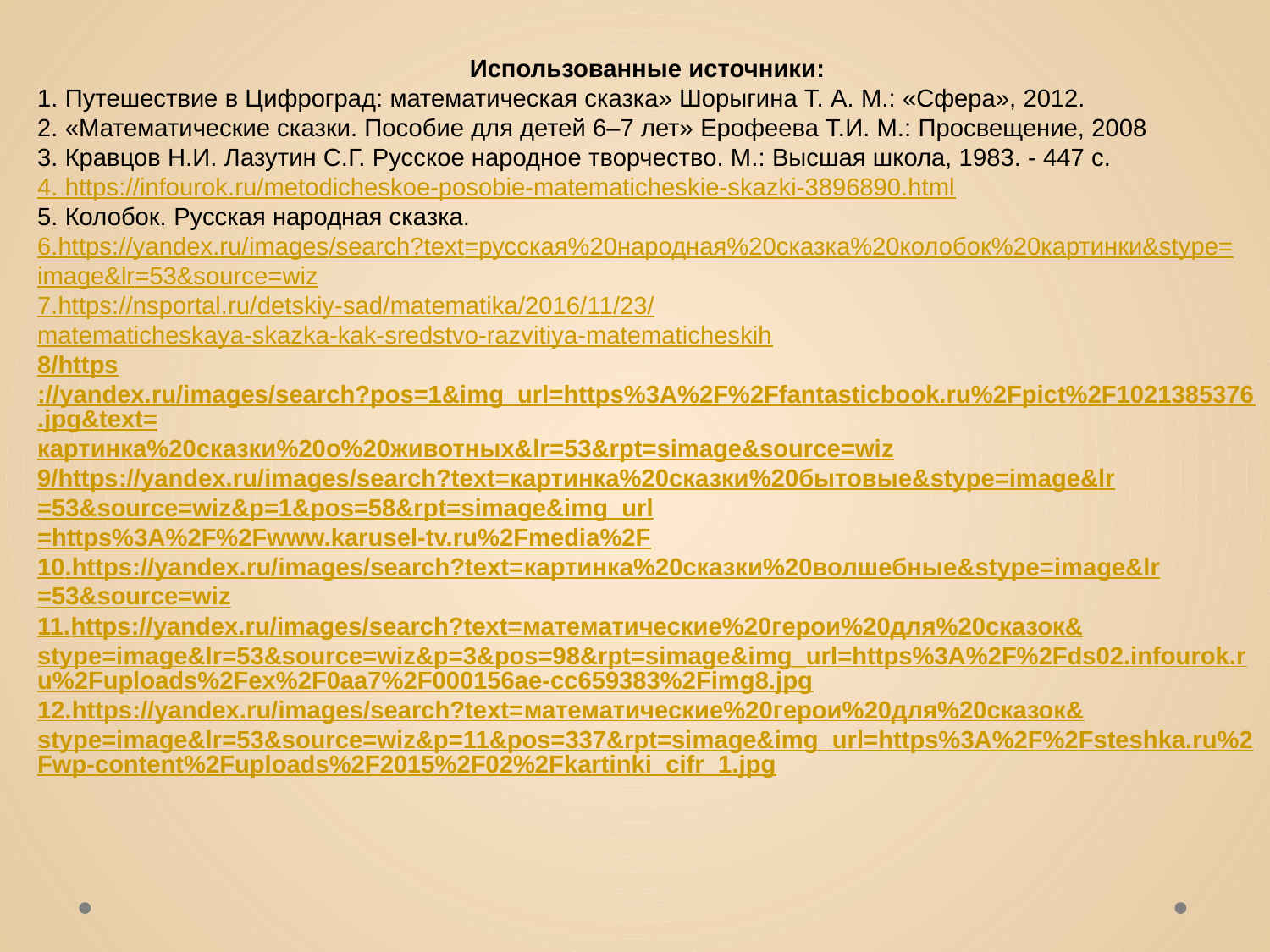

Использованные источники:
1. Путешествие в Цифроград: математическая сказка» Шорыгина Т. А. М.: «Сфера», 2012.
2. «Математические сказки. Пособие для детей 6–7 лет» Ерофеева Т.И. М.: Просвещение, 2008
3. Кравцов Н.И. Лазутин С.Г. Русское народное творчество. М.: Высшая школа, 1983. - 447 с.
4. https://infourok.ru/metodicheskoe-posobie-matematicheskie-skazki-3896890.html
5. Колобок. Русская народная сказка.
6.https://yandex.ru/images/search?text=русская%20народная%20сказка%20колобок%20картинки&stype=image&lr=53&source=wiz
7.https://nsportal.ru/detskiy-sad/matematika/2016/11/23/matematicheskaya-skazka-kak-sredstvo-razvitiya-matematicheskih
8/https://yandex.ru/images/search?pos=1&img_url=https%3A%2F%2Ffantasticbook.ru%2Fpict%2F1021385376.jpg&text=картинка%20сказки%20о%20животных&lr=53&rpt=simage&source=wiz
9/https://yandex.ru/images/search?text=картинка%20сказки%20бытовые&stype=image&lr=53&source=wiz&p=1&pos=58&rpt=simage&img_url=https%3A%2F%2Fwww.karusel-tv.ru%2Fmedia%2F
10.https://yandex.ru/images/search?text=картинка%20сказки%20волшебные&stype=image&lr=53&source=wiz
11.https://yandex.ru/images/search?text=математические%20герои%20для%20сказок&stype=image&lr=53&source=wiz&p=3&pos=98&rpt=simage&img_url=https%3A%2F%2Fds02.infourok.ru%2Fuploads%2Fex%2F0aa7%2F000156ae-cc659383%2Fimg8.jpg
12.https://yandex.ru/images/search?text=математические%20герои%20для%20сказок&stype=image&lr=53&source=wiz&p=11&pos=337&rpt=simage&img_url=https%3A%2F%2Fsteshka.ru%2Fwp-content%2Fuploads%2F2015%2F02%2Fkartinki_cifr_1.jpg